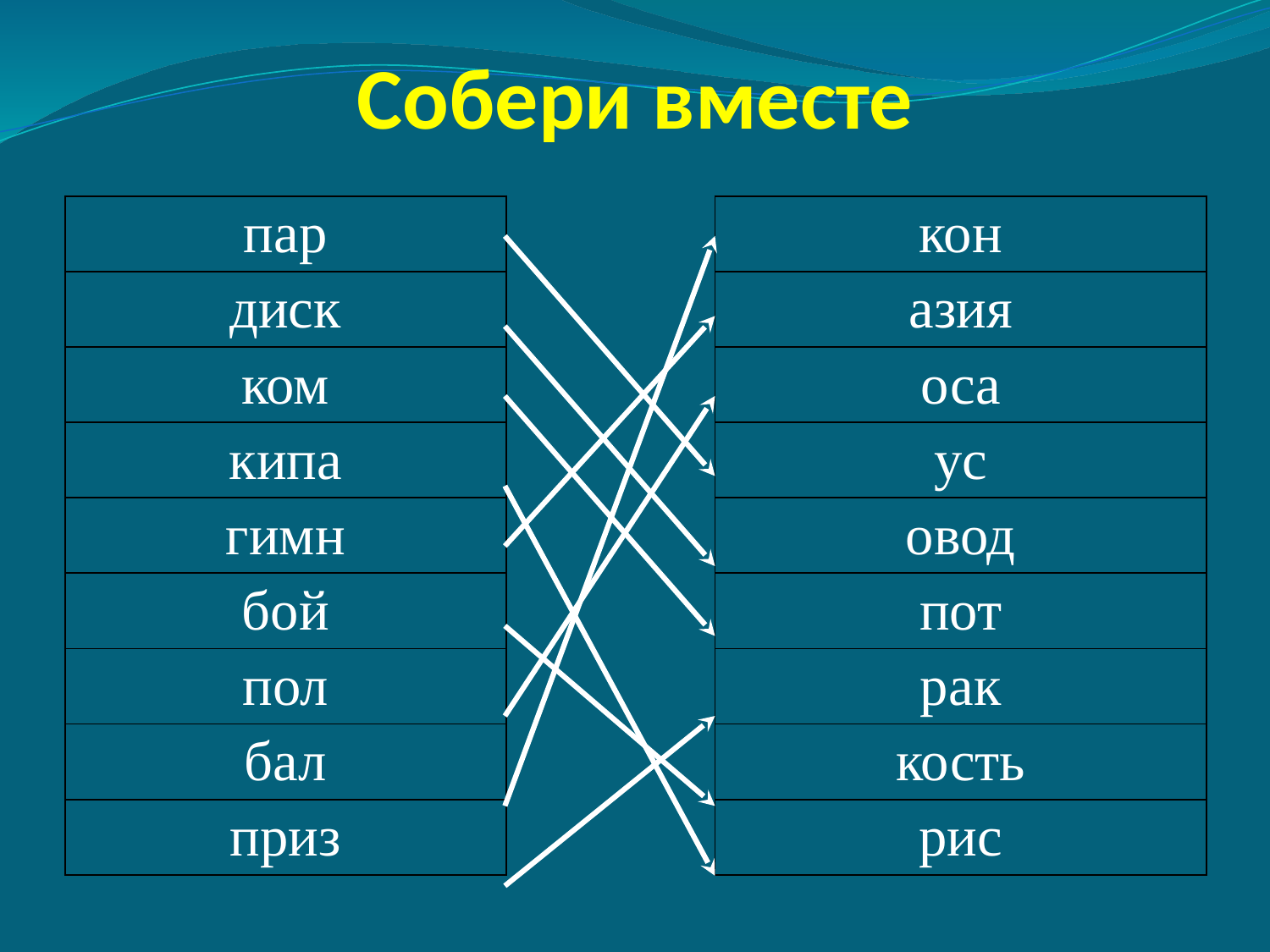

# Собери вместе
| пар |
| --- |
| диск |
| ком |
| кипа |
| гимн |
| бой |
| пол |
| бал |
| приз |
| кон |
| --- |
| азия |
| оса |
| ус |
| овод |
| пот |
| рак |
| кость |
| рис |